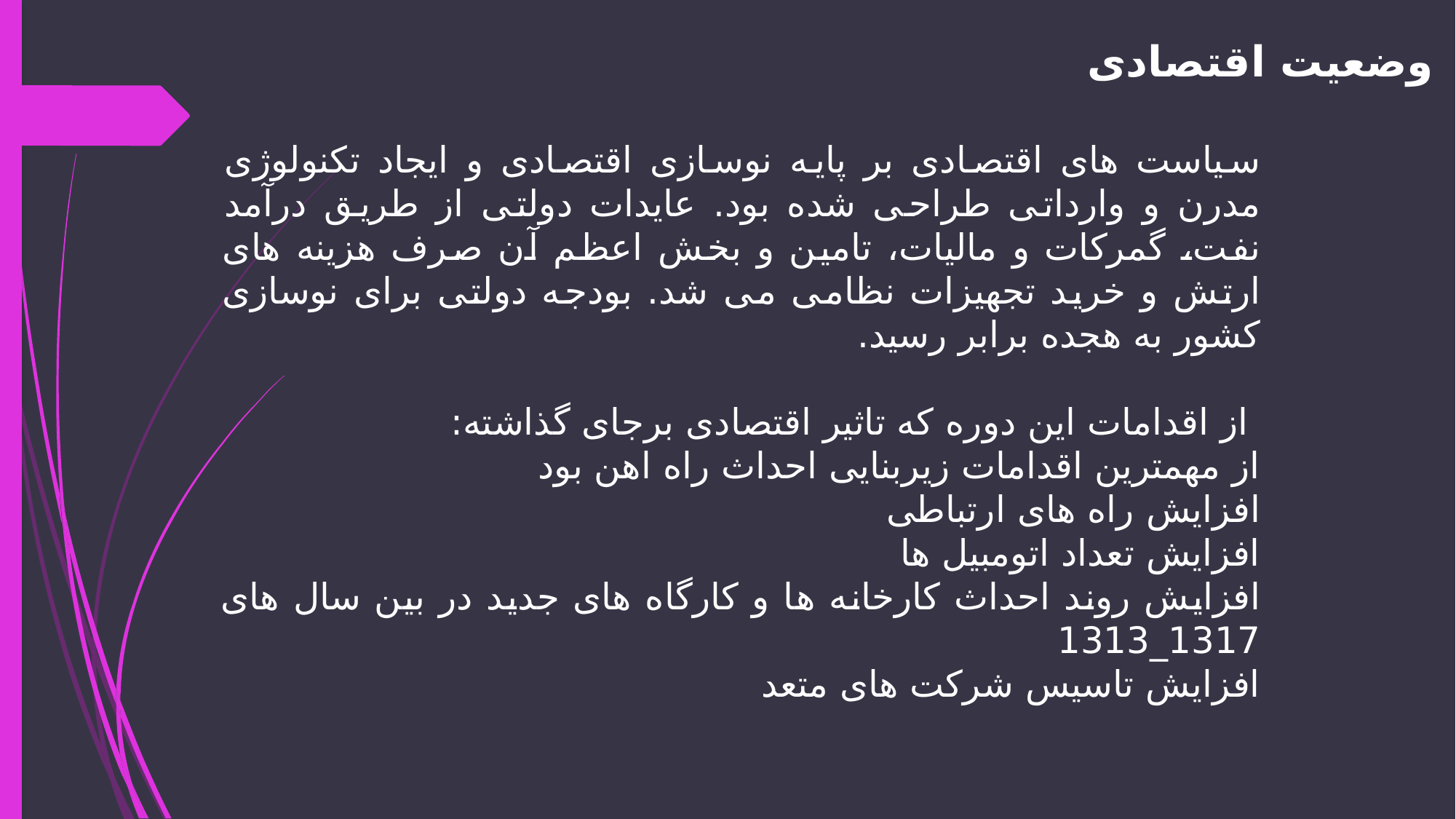

وضعیت اقتصادی
سیاست های اقتصادی بر پایه نوسازی اقتصادی و ایجاد تکنولوژی مدرن و وارداتی طراحی شده بود. عایدات دولتی از طریق درآمد نفت، گمرکات و مالیات، تامین و بخش اعظم آن صرف هزینه های ارتش و خرید تجهیزات نظامی می شد. بودجه دولتی برای نوسازی کشور به هجده برابر رسید.

 از اقدامات این دوره که تاثیر اقتصادی برجای گذاشته:
از مهمترین اقدامات زیربنایی احداث راه اهن بود
افزایش راه های ارتباطی
افزایش تعداد اتومبیل ها
افزایش روند احداث کارخانه ها و کارگاه های جدید در بین سال های 1317_1313
افزایش تاسیس شرکت های متعد